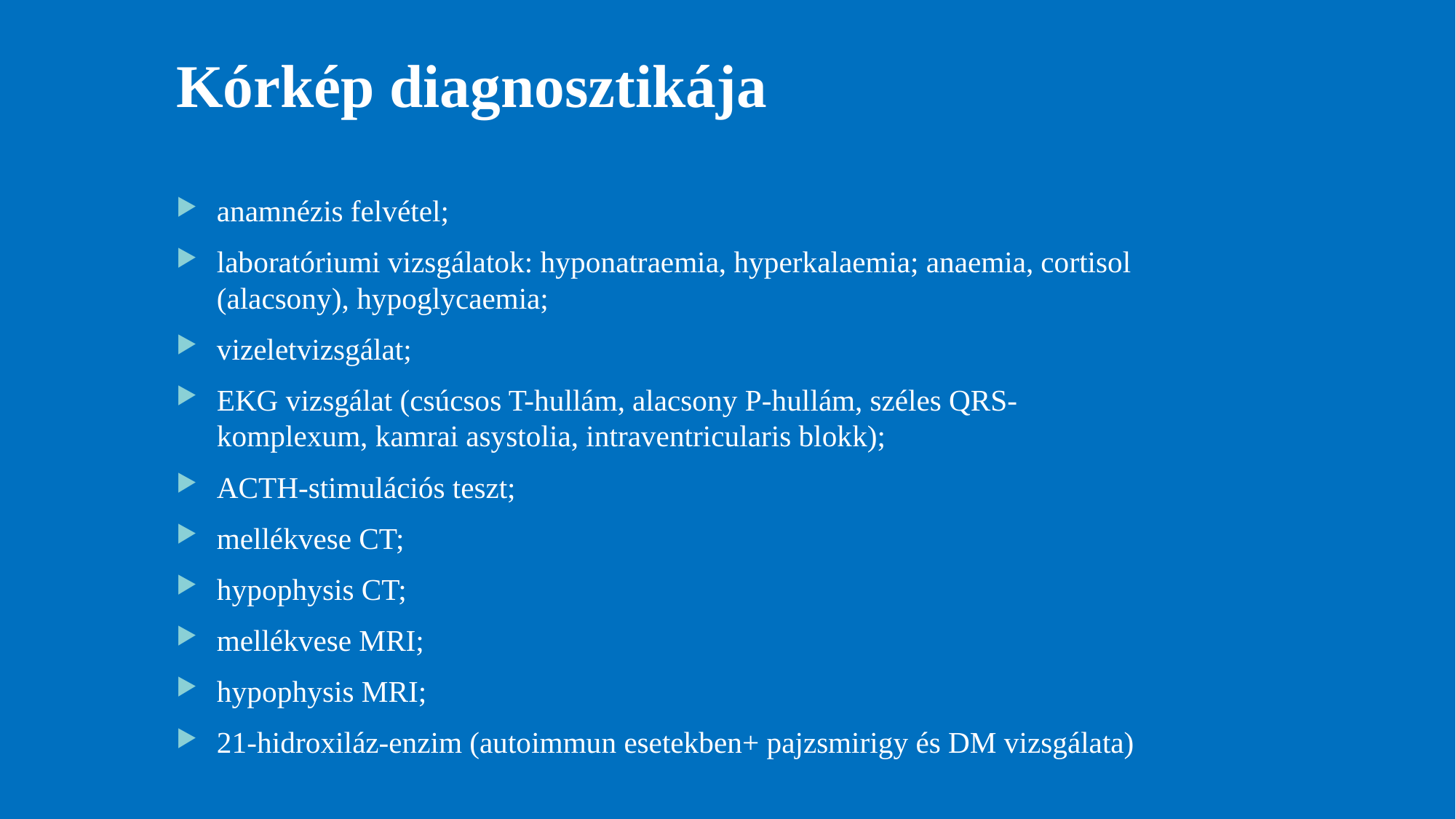

# Kórkép diagnosztikája
anamnézis felvétel;
laboratóriumi vizsgálatok: hyponatraemia, hyperkalaemia; anaemia, cortisol (alacsony), hypoglycaemia;
vizeletvizsgálat;
EKG vizsgálat (csúcsos T-hullám, alacsony P-hullám, széles QRS-komplexum, kamrai asystolia, intraventricularis blokk);
ACTH-stimulációs teszt;
mellékvese CT;
hypophysis CT;
mellékvese MRI;
hypophysis MRI;
21-hidroxiláz-enzim (autoimmun esetekben+ pajzsmirigy és DM vizsgálata)